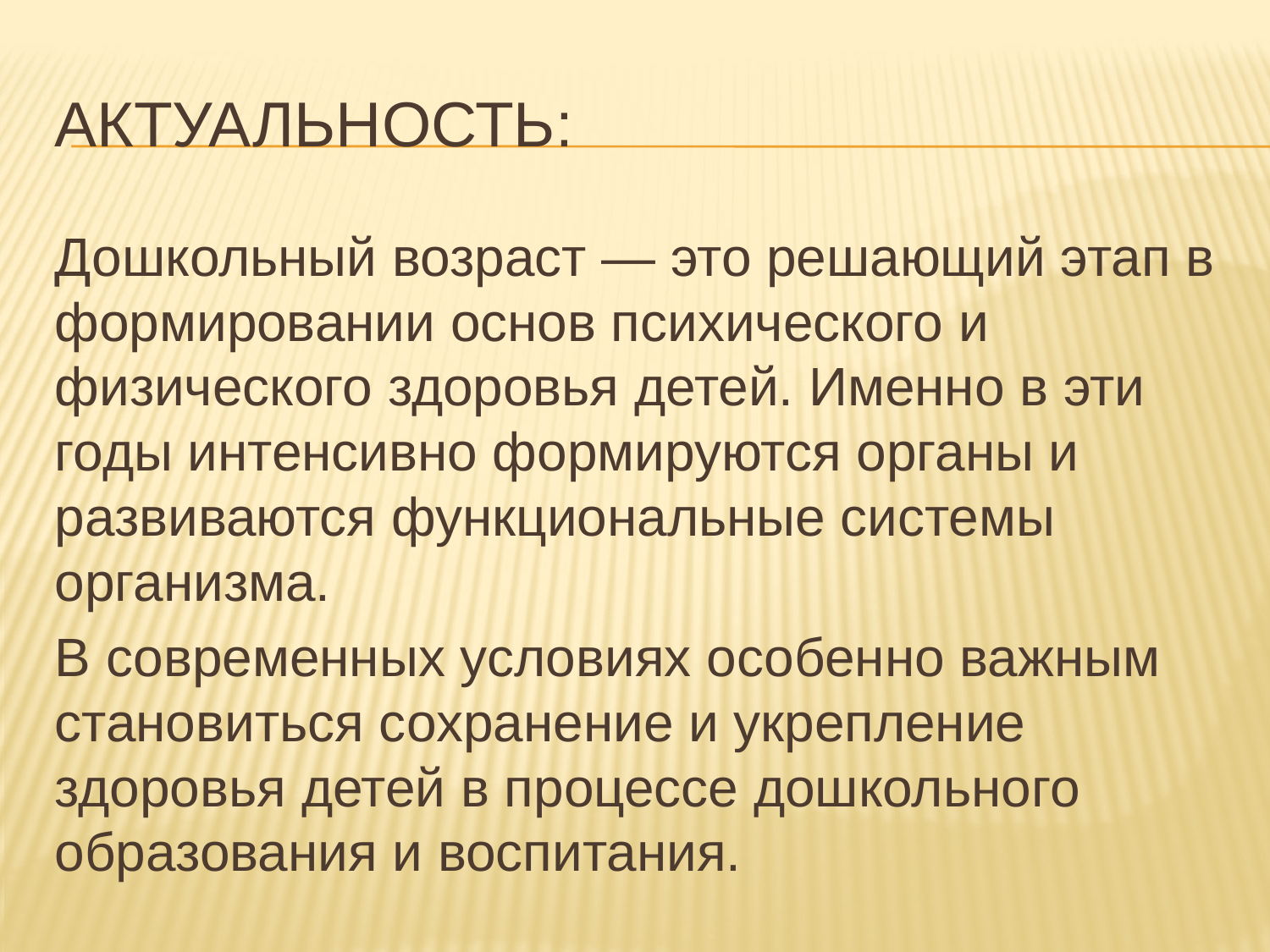

# АКТУАЛЬНОСТЬ:
Дошкольный возраст — это решающий этап в формировании основ психического и физического здоровья детей. Именно в эти годы интенсивно формируются органы и развиваются функциональные системы организма.
В современных условиях особенно важным становиться сохранение и укрепление здоровья детей в процессе дошкольного образования и воспитания.